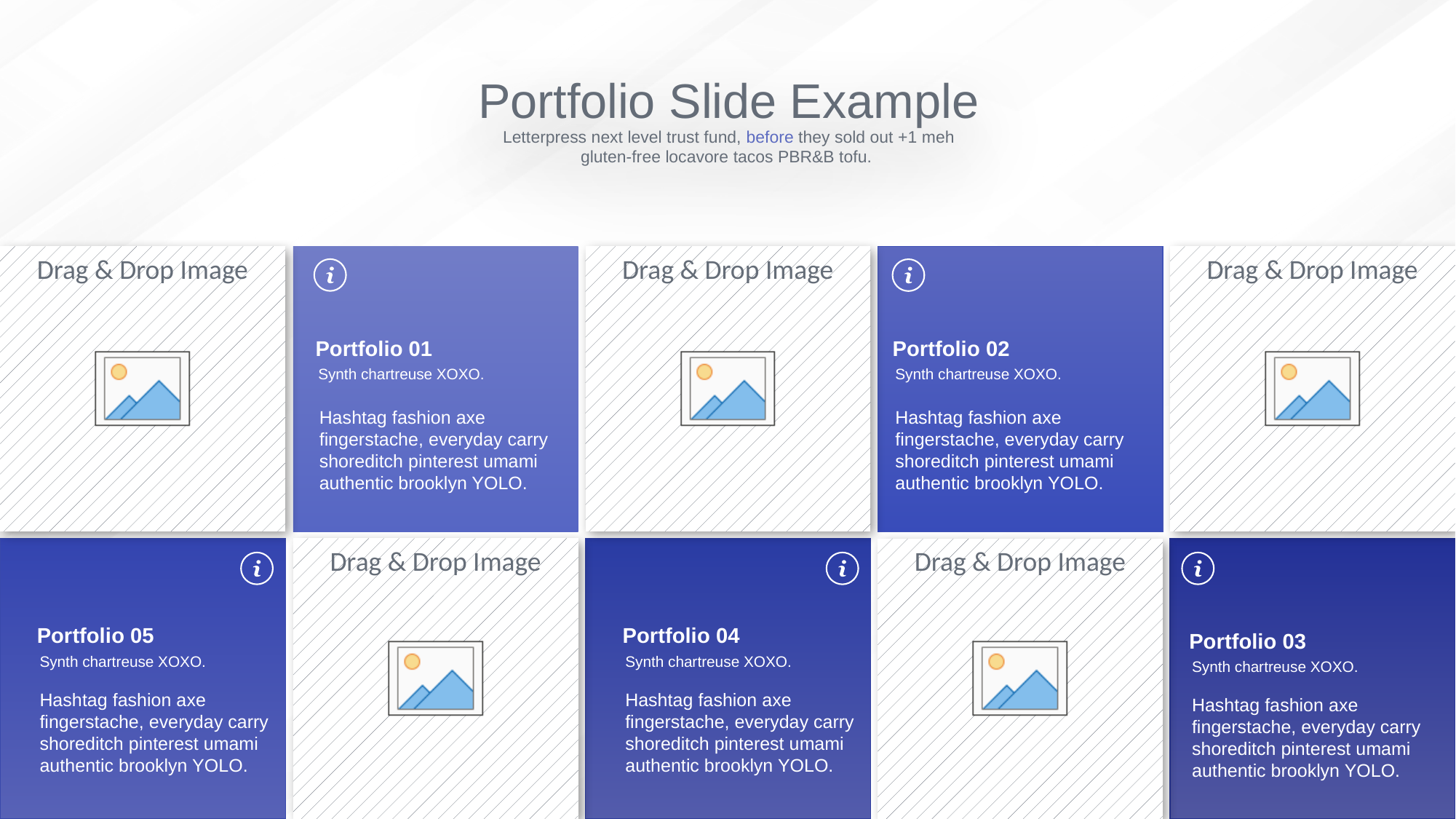

Portfolio Slide Example
Letterpress next level trust fund, before they sold out +1 meh gluten-free locavore tacos PBR&B tofu.

Portfolio 01
Synth chartreuse XOXO.
Hashtag fashion axe fingerstache, everyday carry shoreditch pinterest umami authentic brooklyn YOLO.

Portfolio 02
Synth chartreuse XOXO.
Hashtag fashion axe fingerstache, everyday carry shoreditch pinterest umami authentic brooklyn YOLO.

Portfolio 05
Synth chartreuse XOXO.
Hashtag fashion axe fingerstache, everyday carry shoreditch pinterest umami authentic brooklyn YOLO.

Portfolio 04
Synth chartreuse XOXO.
Hashtag fashion axe fingerstache, everyday carry shoreditch pinterest umami authentic brooklyn YOLO.

Portfolio 03
Synth chartreuse XOXO.
Hashtag fashion axe fingerstache, everyday carry shoreditch pinterest umami authentic brooklyn YOLO.